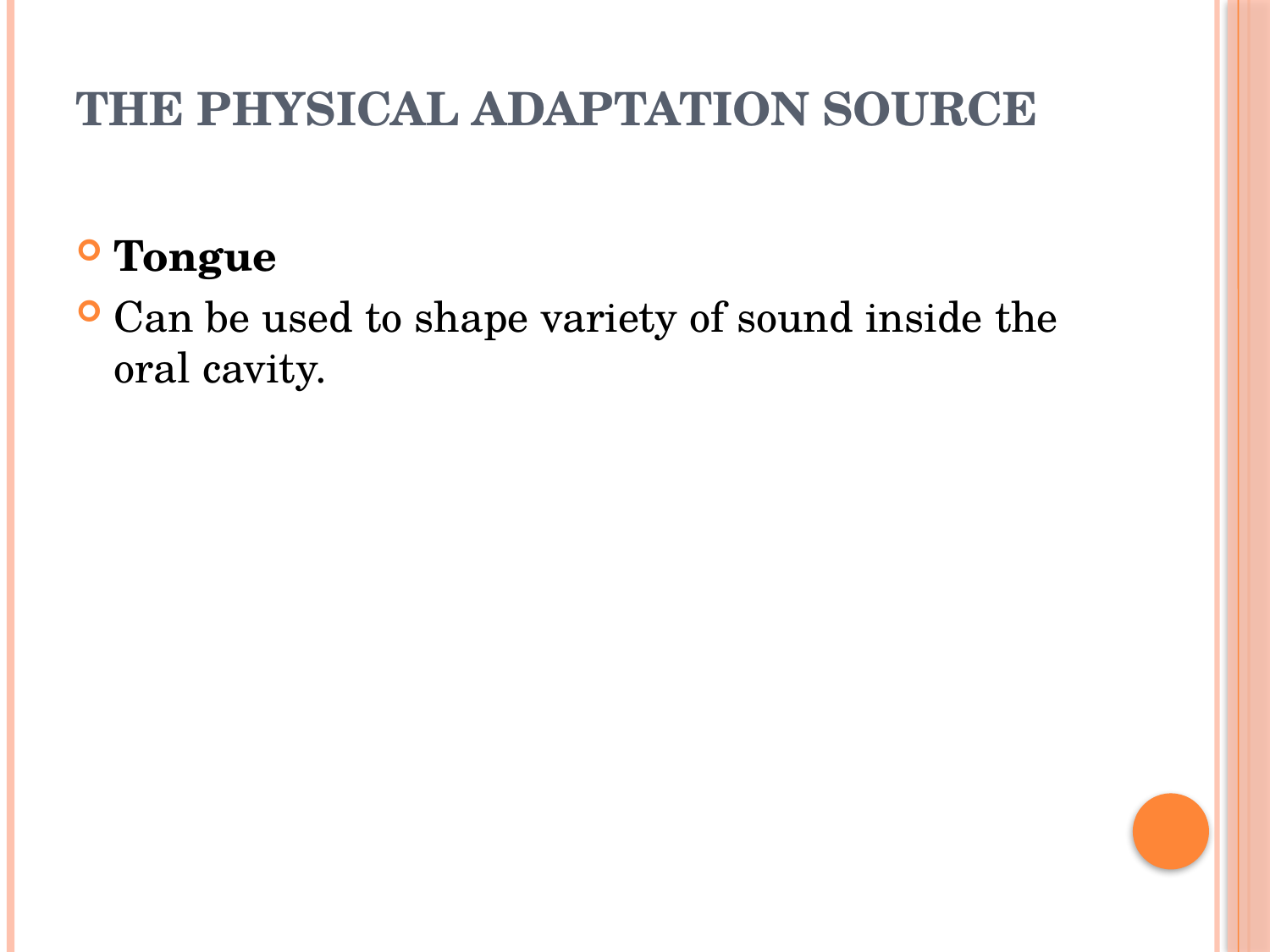

# The physical adaptation source
Tongue
Can be used to shape variety of sound inside the oral cavity.